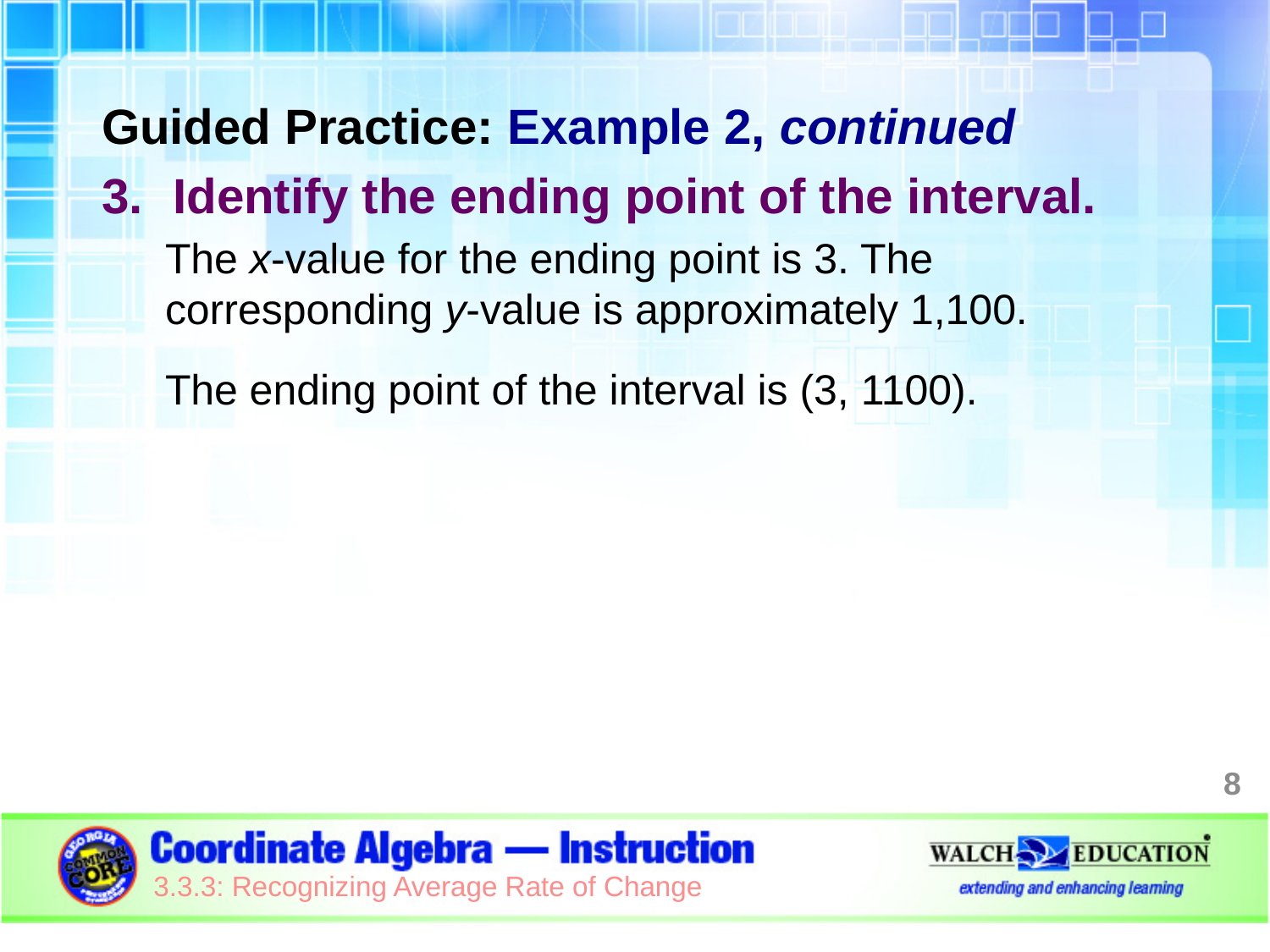

Guided Practice: Example 2, continued
Identify the ending point of the interval.
The x-value for the ending point is 3. The corresponding y-value is approximately 1,100.
The ending point of the interval is (3, 1100).

8
3.3.3: Recognizing Average Rate of Change